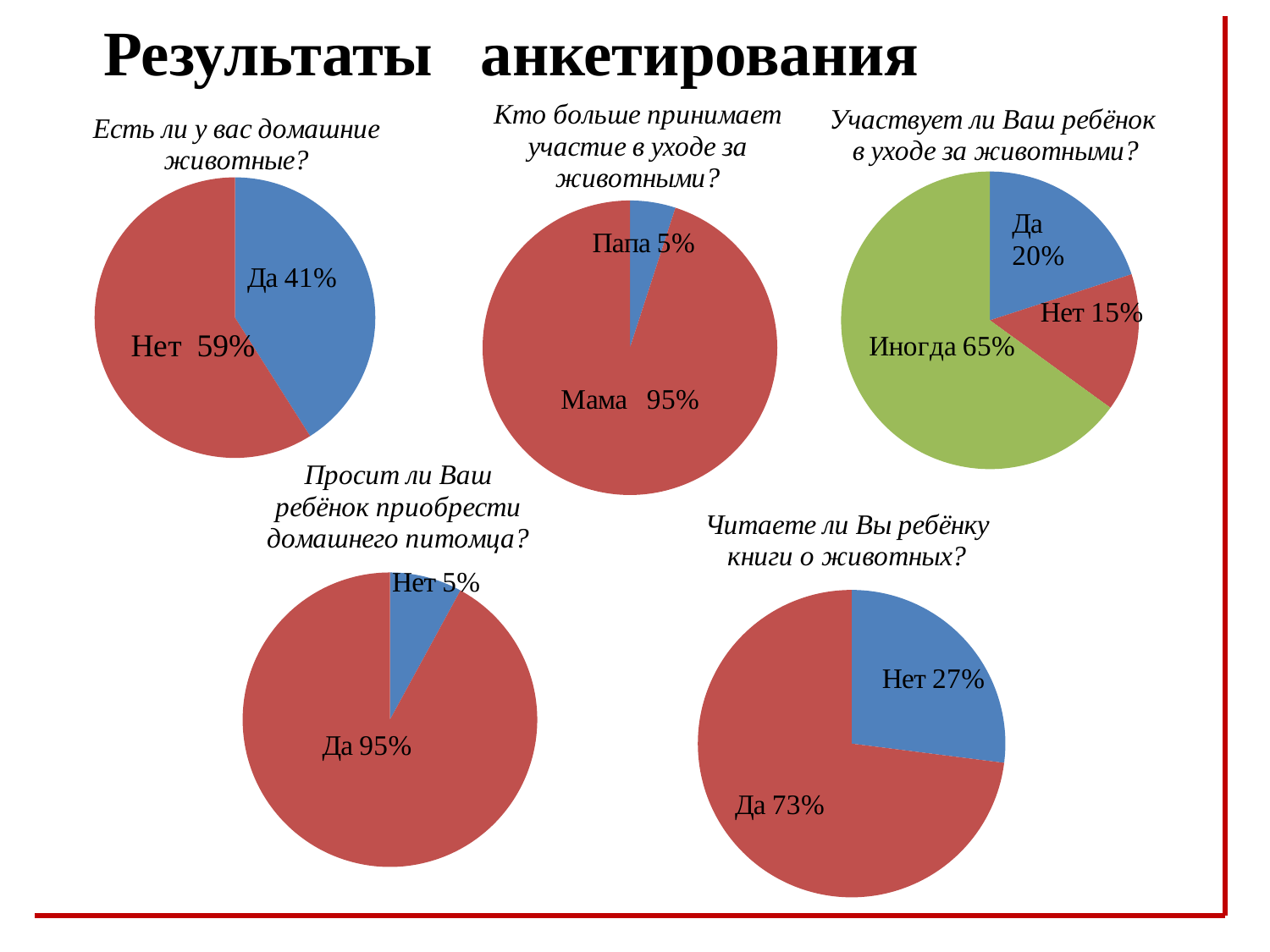

### Chart: Участвует ли Ваш ребёнок
в уходе за животными?

| Category | Участвует ли Ваш ребёнок в уходе за животными? |
|---|---|
|  | 20.0 |
|  | 15.0 |
|  | 65.0 |
Результаты   анкетирования

### Chart: Кто больше принимает участие в уходе за животными?

| Category | Кто больше принимает участие в уходе за животными? |
|---|---|
|  | 5.0 |
| Кв. 2 | 95.0 |

### Chart: Есть ли у вас домашние животные?

| Category | Есть ли у вас домашние животные? |
|---|---|
| да | 41.0 |
| нет | 59.0 |

### Chart: Просит ли Ваш ребёнок приобрести домашнего питомца?

| Category | Просит ли Ваш ребёнок приобрести домашнего питомца? |
|---|---|
|  | 8.2 |
|  | 95.0 |

### Chart: Читаете ли Вы ребёнку книги о животных?

| Category | Читаете ли Вы ребёнку книги о животных? |
|---|---|
|  | 27.0 |
| Кв. 2 | 73.0 |